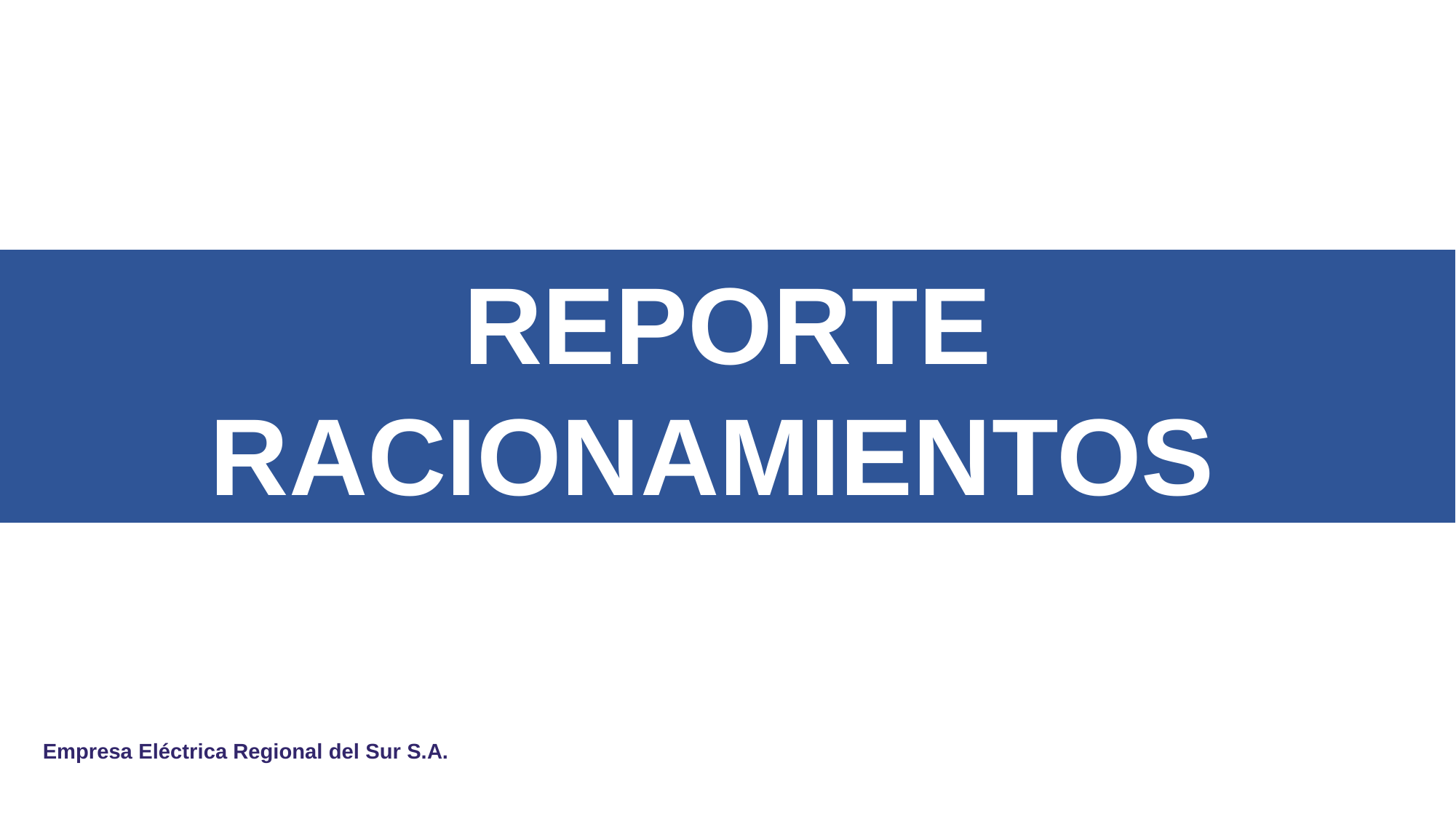

REPORTE RACIONAMIENTOS
Empresa Eléctrica Regional del Sur S.A.